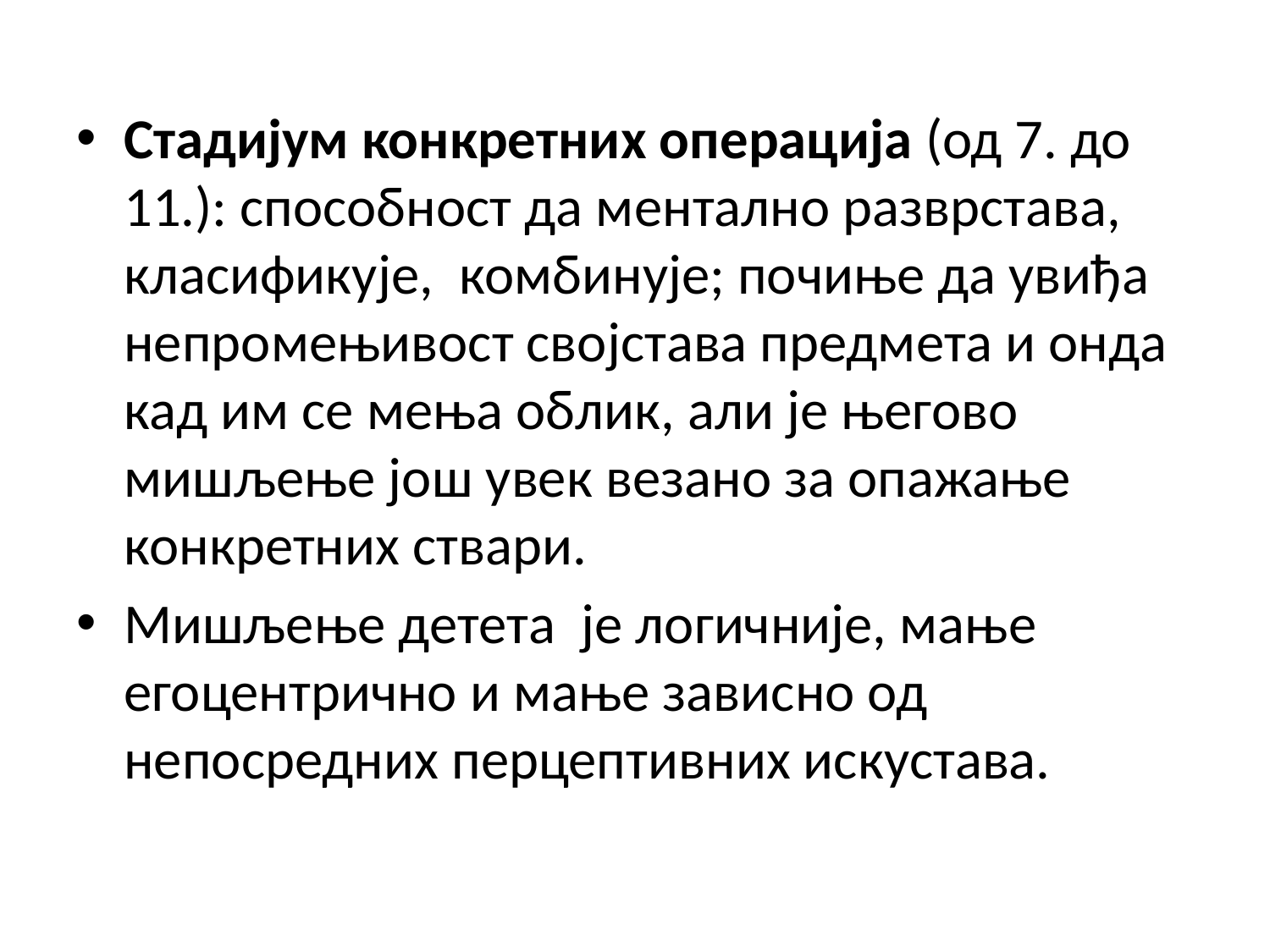

Стадијум конкретних операција (од 7. до 11.): способност да ментално разврстава, класификује,  комбинује; почиње да увиђа непромењивост својстава предмета и онда кад им се мења облик, али је његово мишљење још увек везано за опажање конкретних ствари.
Мишљење детета  је логичније, мање егоцентрично и мање зависно од непосредних перцептивних искустава.